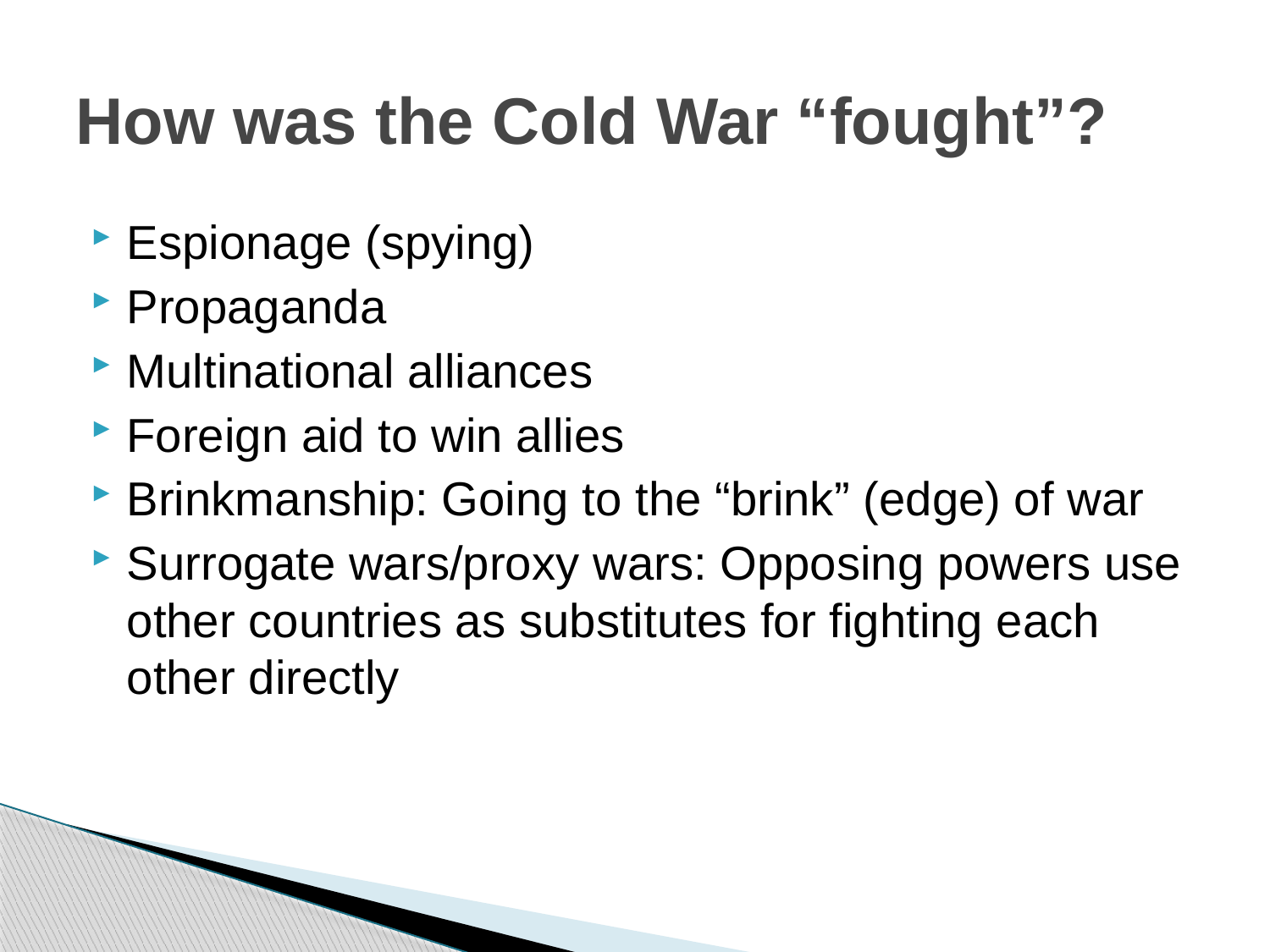

# How was the Cold War “fought”?
Espionage (spying)
Propaganda
Multinational alliances
Foreign aid to win allies
Brinkmanship: Going to the “brink” (edge) of war
Surrogate wars/proxy wars: Opposing powers use other countries as substitutes for fighting each other directly